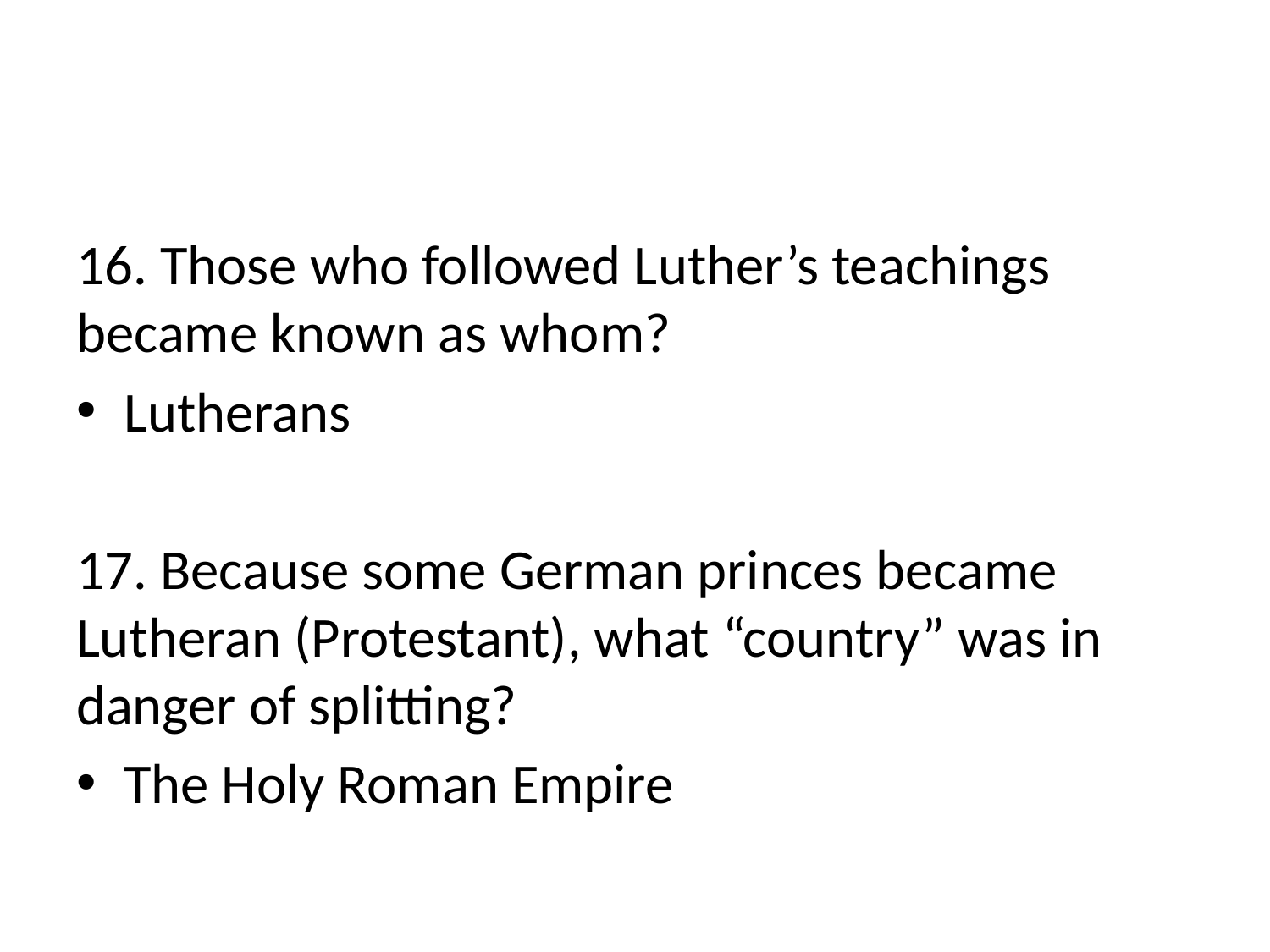

#
16. Those who followed Luther’s teachings became known as whom?
Lutherans

17. Because some German princes became Lutheran (Protestant), what “country” was in danger of splitting?
The Holy Roman Empire